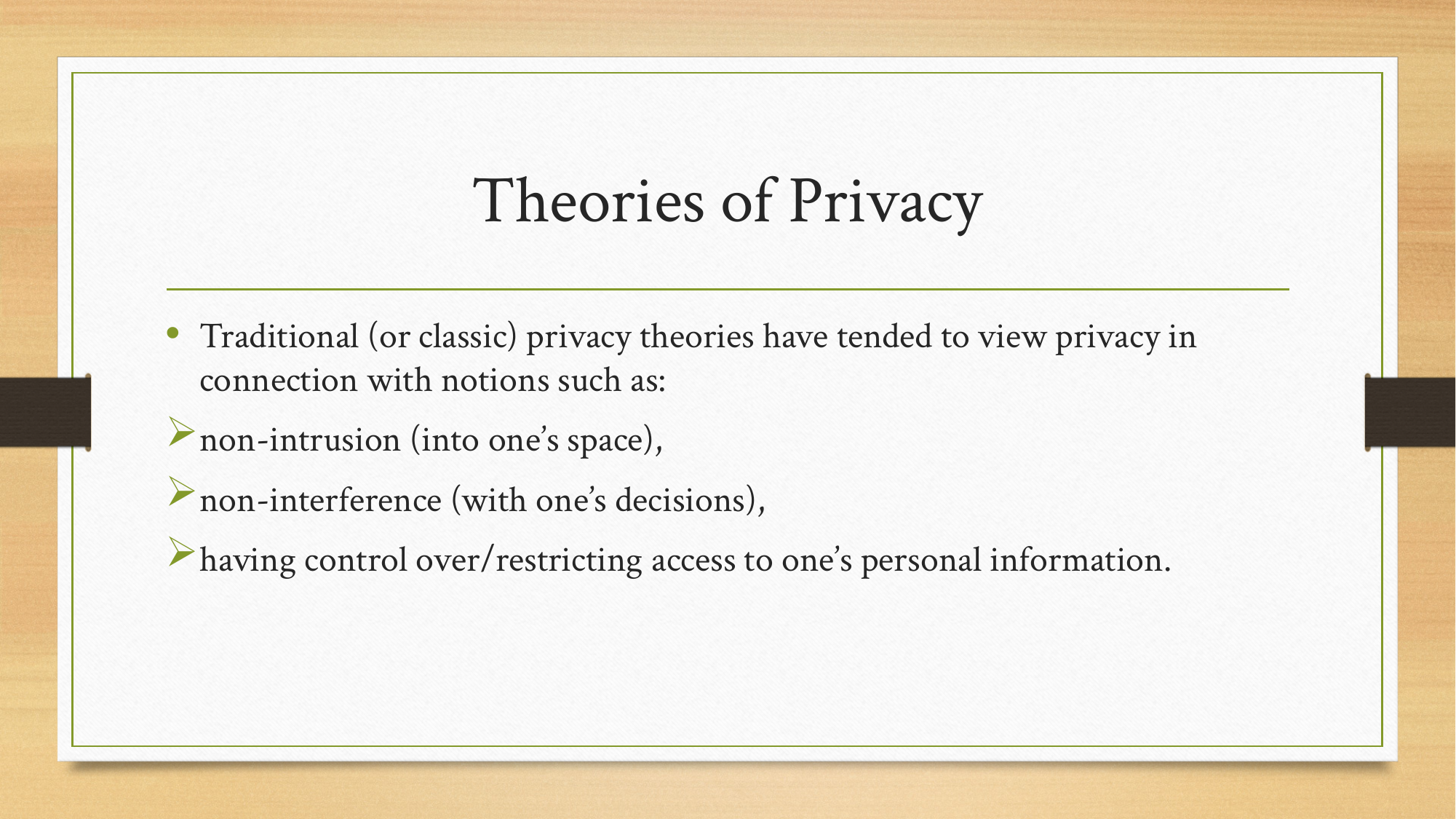

# Theories of Privacy
Traditional (or classic) privacy theories have tended to view privacy in connection with notions such as:
non-intrusion (into one’s space),
non-interference (with one’s decisions),
having control over/restricting access to one’s personal information.